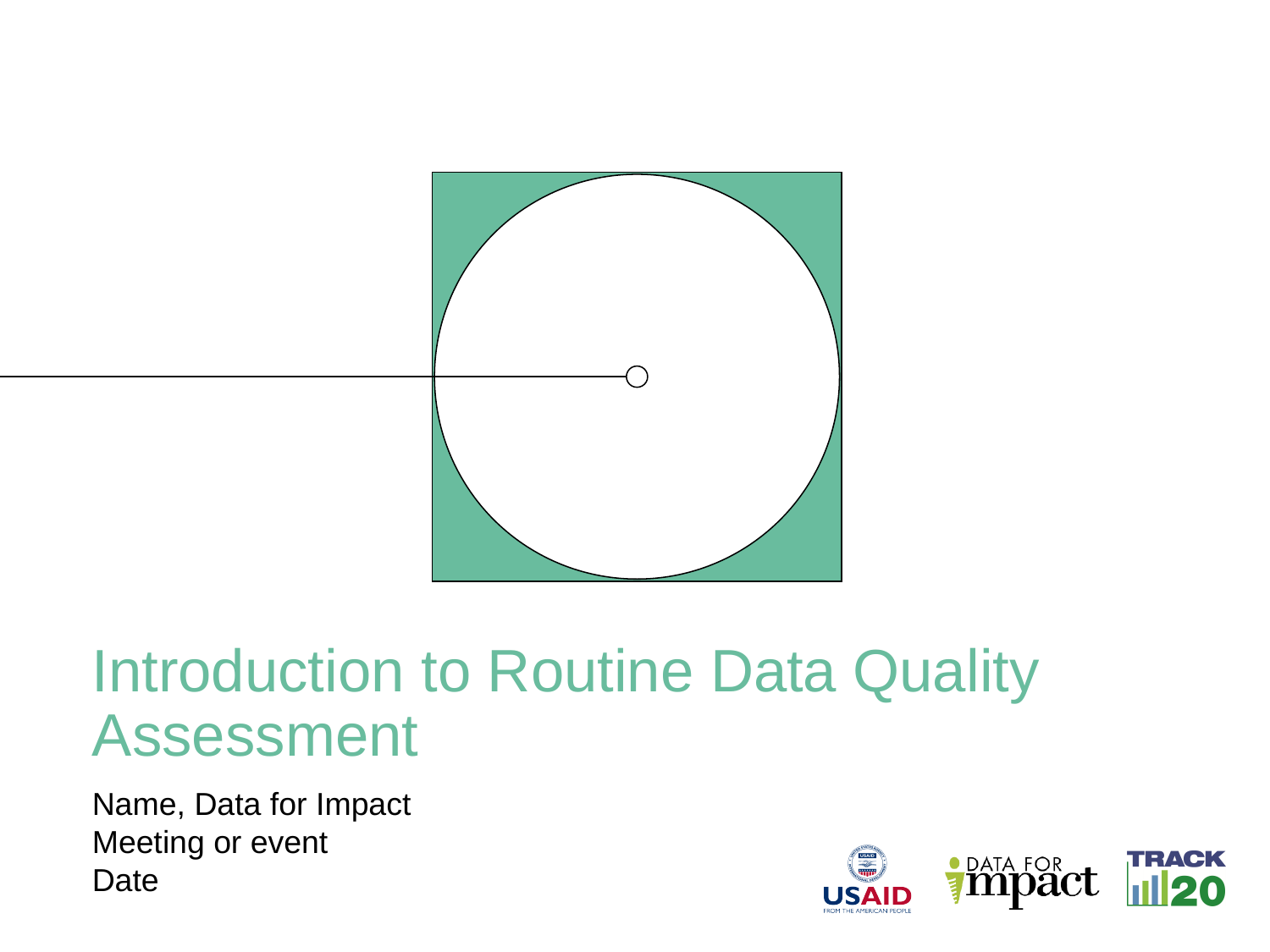

Introduction to Routine Data Quality Assessment
Name, Data for Impact
Meeting or event
Date